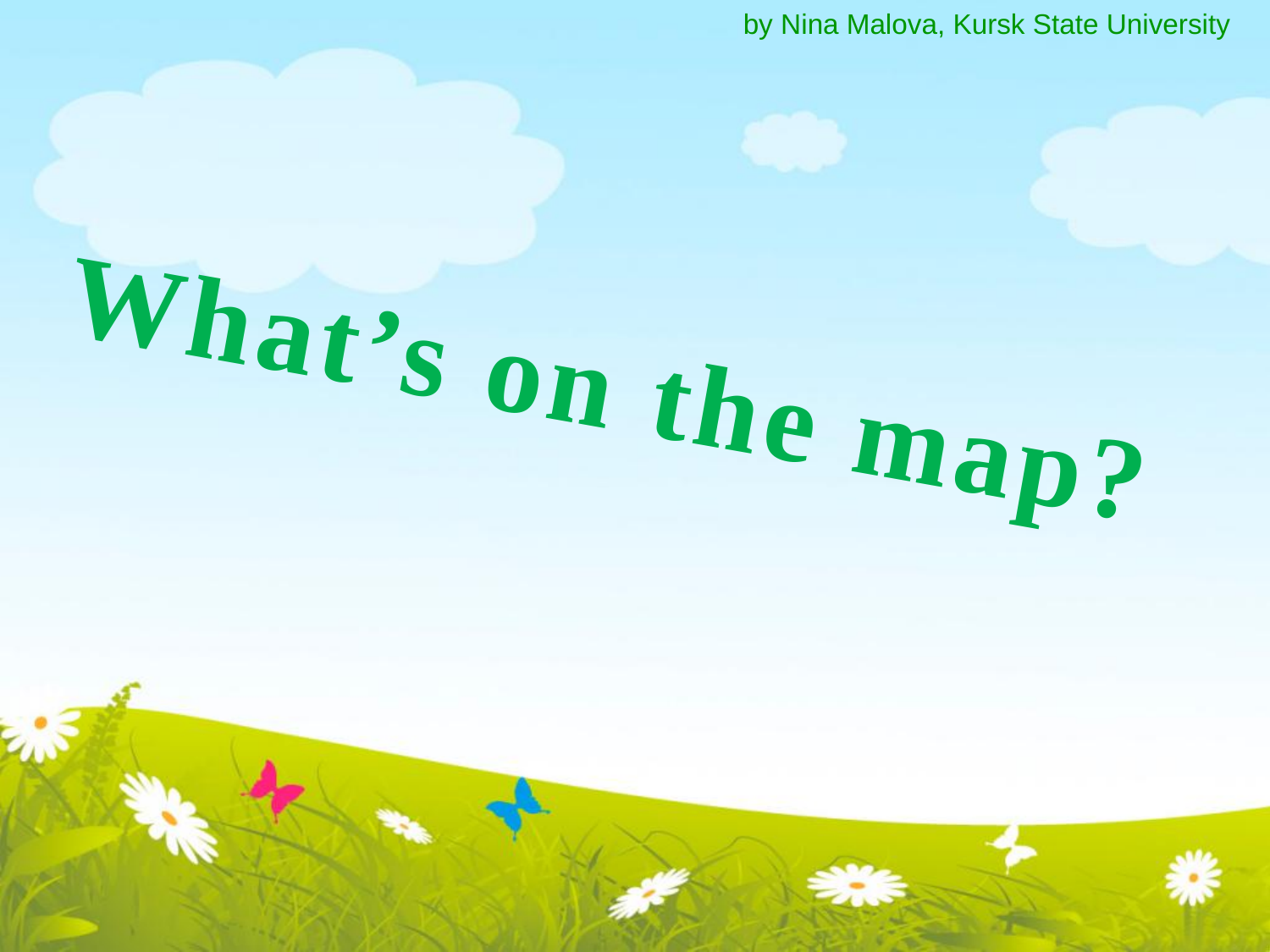

by Nina Malova, Kursk State University
What’s on the map?